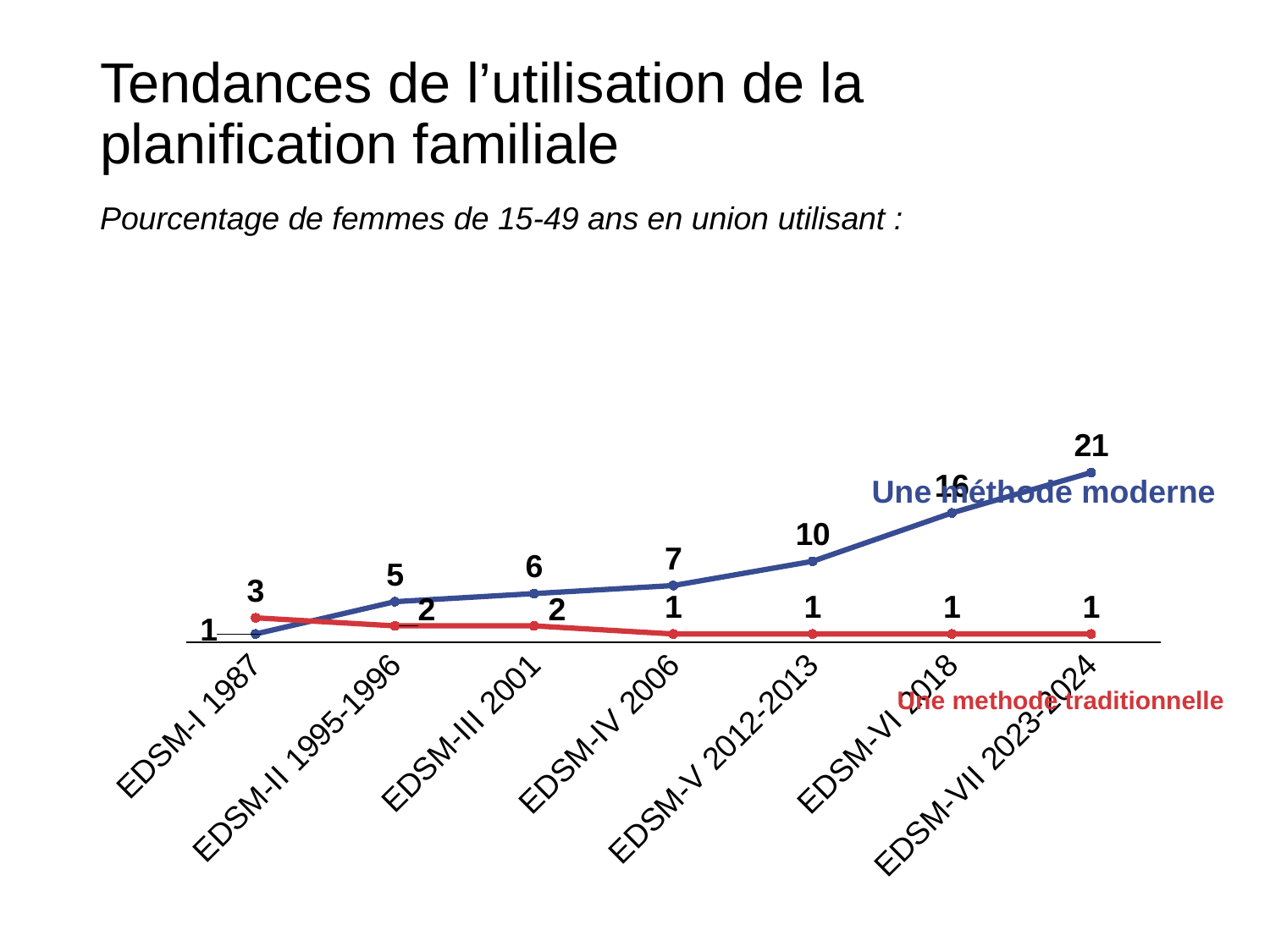

# Tendances de l’utilisation de la planification familiale
Pourcentage de femmes de 15-49 ans en union utilisant :

### Chart

| Category | Une méthode moderne | Une méthode traditionnelle |
|---|---|---|
| EDSM-I 1987 | 1.0 | 3.0 |
| EDSM-II 1995-1996 | 5.0 | 2.0 |
| EDSM-III 2001 | 6.0 | 2.0 |
| EDSM-IV 2006 | 7.0 | 1.0 |
| EDSM-V 2012-2013 | 10.0 | 1.0 |
| EDSM-VI 2018 | 16.0 | 1.0 |
| EDSM-VII 2023-2024 | 21.0 | 1.0 |
Une méthode moderne
Une methode traditionnelle